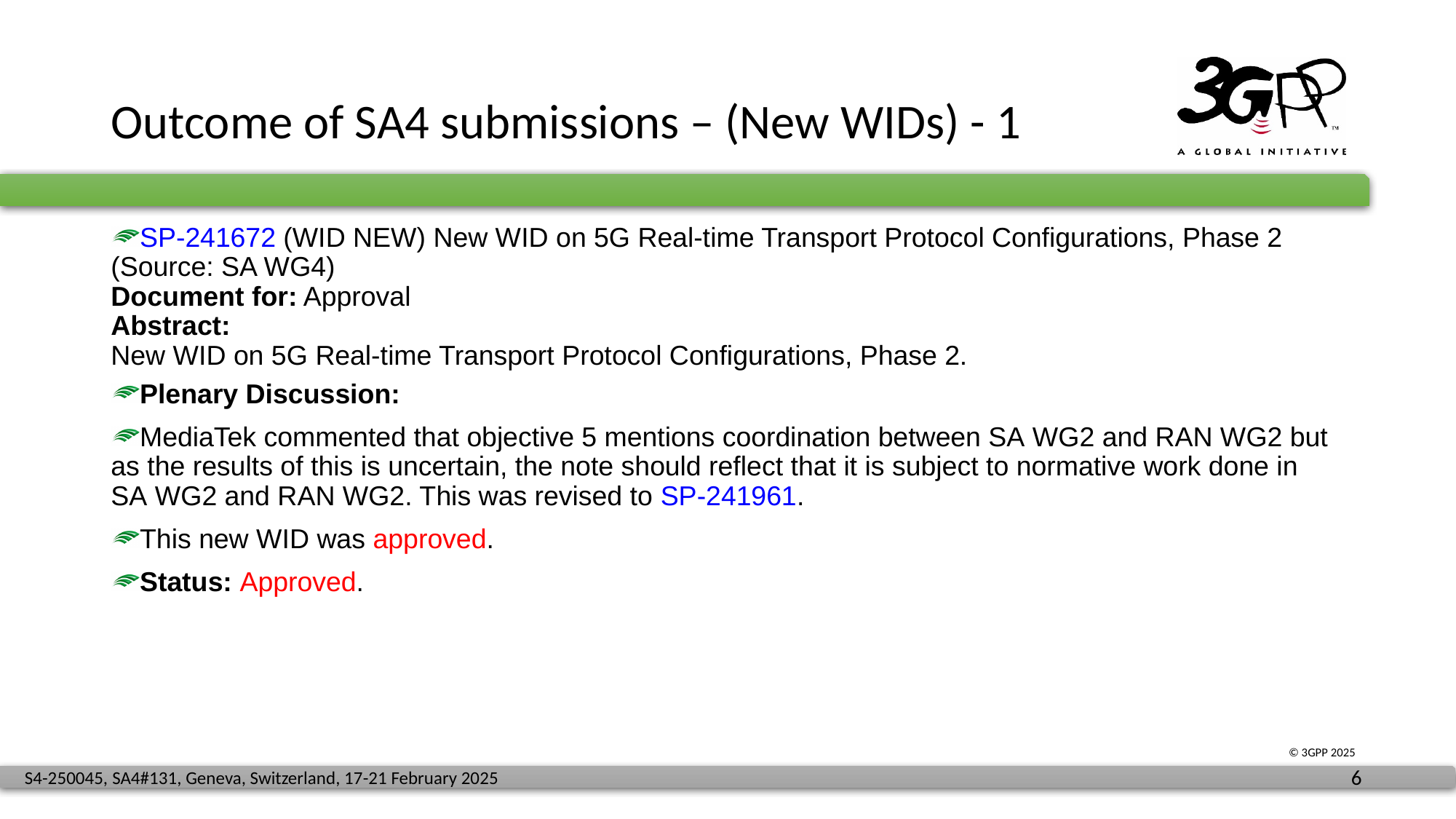

# Outcome of SA4 submissions – (New WIDs) - 1
SP-241672 (WID NEW) New WID on 5G Real-time Transport Protocol Configurations, Phase 2 (Source: SA WG4)
Document for: Approval
Abstract:
New WID on 5G Real-time Transport Protocol Configurations, Phase 2.
Plenary Discussion:
MediaTek commented that objective 5 mentions coordination between SA WG2 and RAN WG2 but as the results of this is uncertain, the note should reflect that it is subject to normative work done in SA WG2 and RAN WG2. This was revised to SP-241961.
This new WID was approved.
Status: Approved.